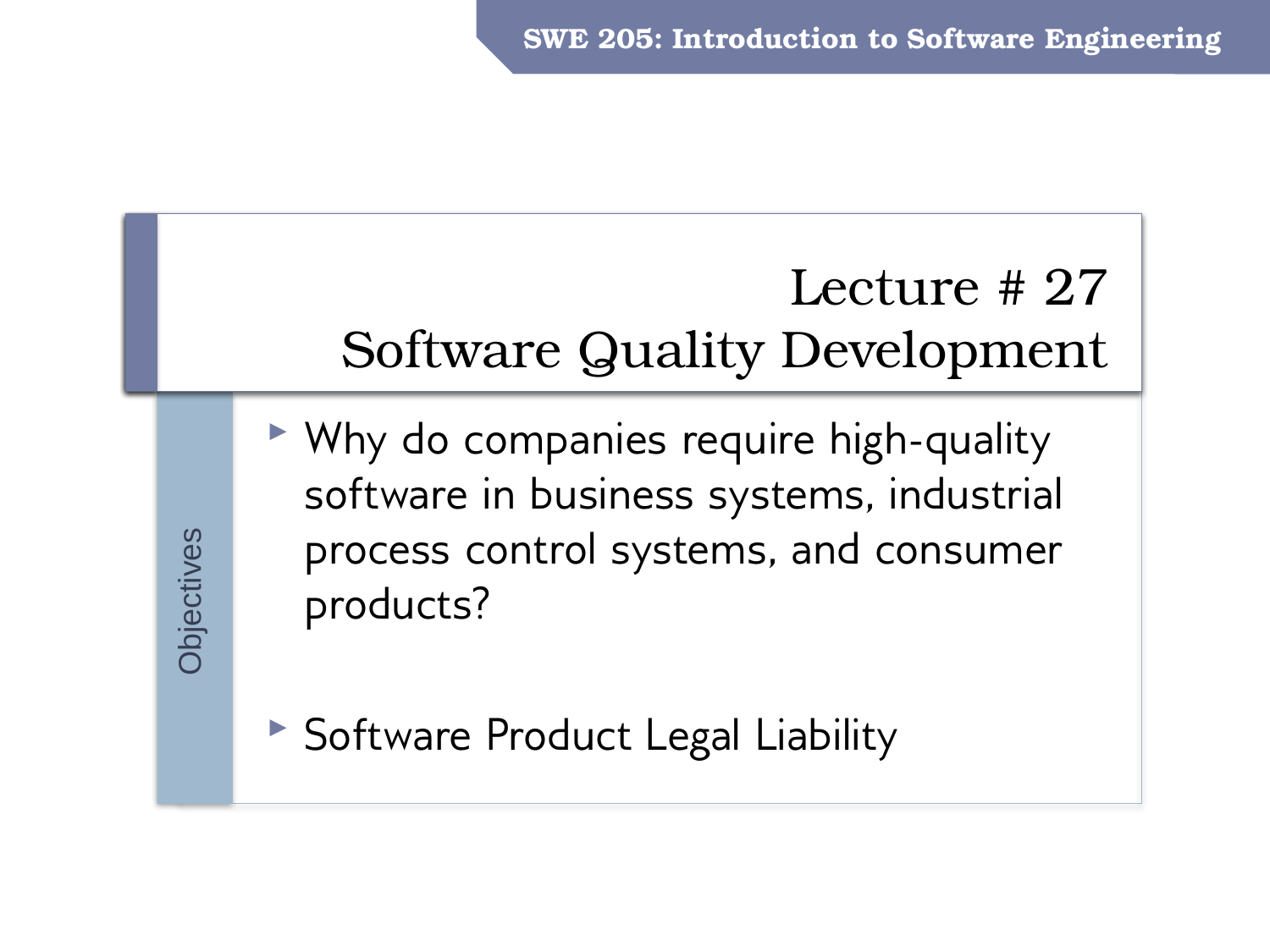

SWE 205: Introduction to Software Engineering
# Lecture # 27 Software Quality Development
Why do companies require high-quality software in business systems, industrial process control systems, and consumer products?

Software Product Legal Liability